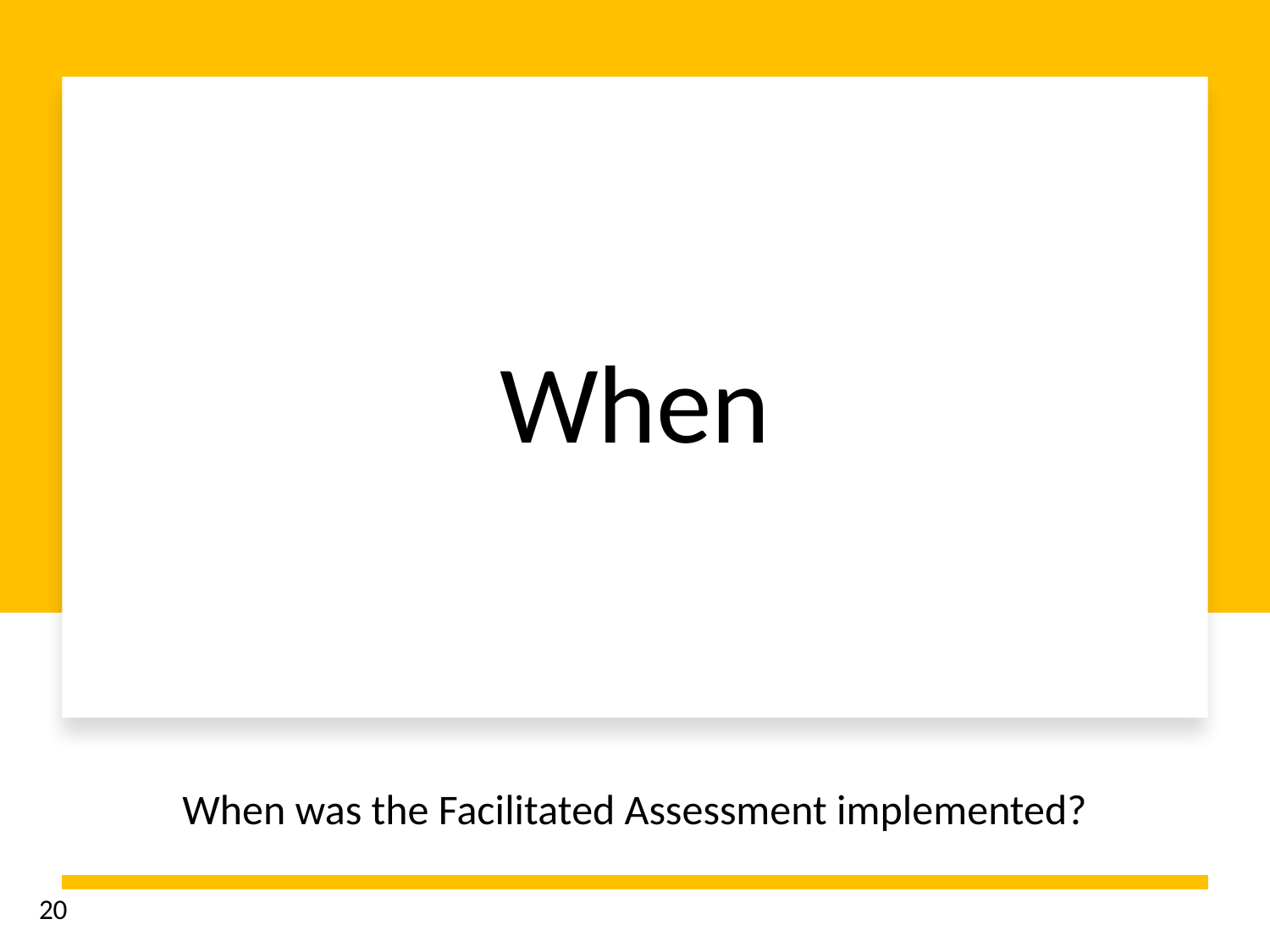

# When
When was the Facilitated Assessment implemented?
20